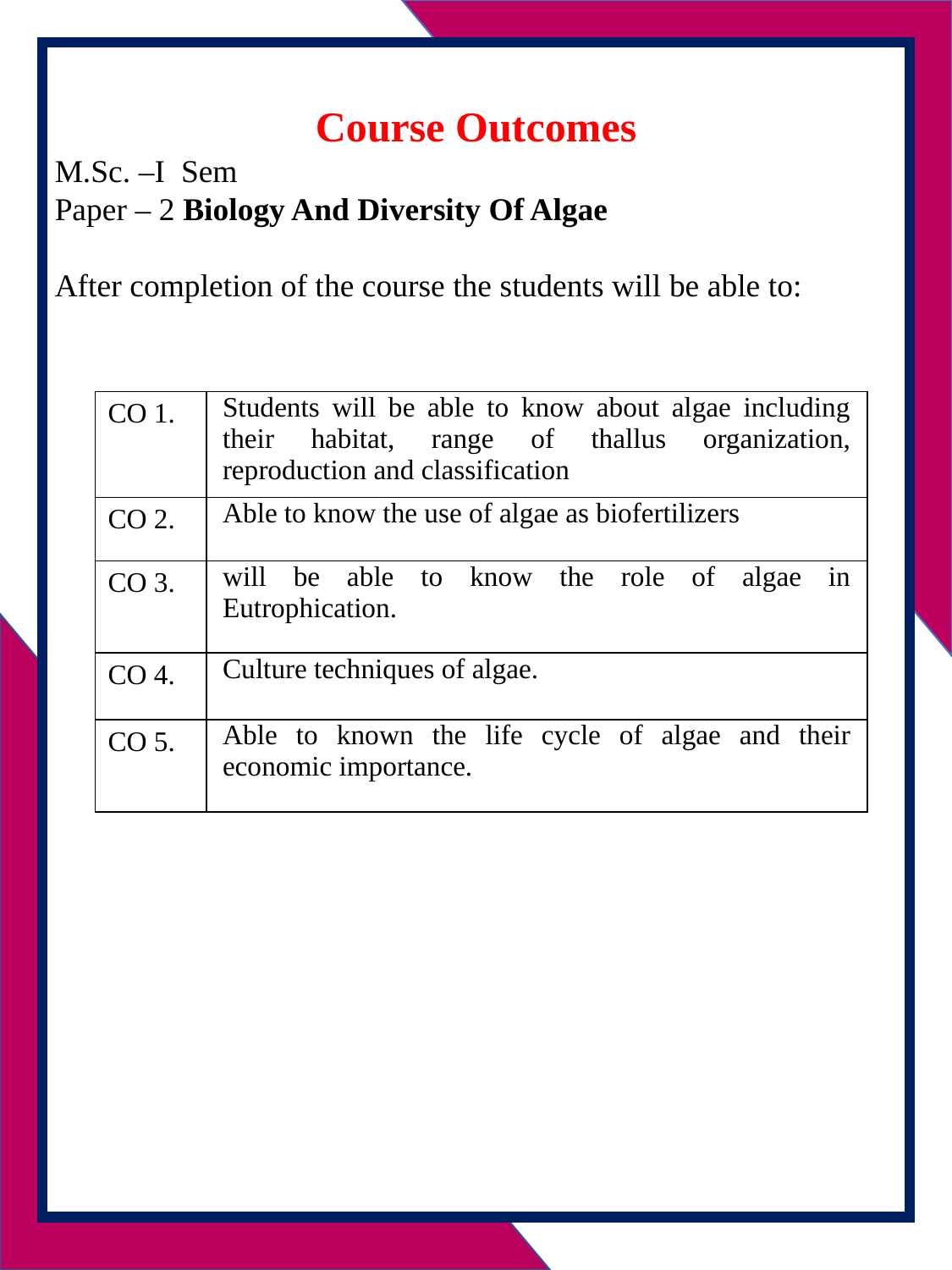

Course Outcomes
M.Sc. –I  Sem
Paper – 2 Biology And Diversity Of Algae

After completion of the course the students will be able to:

| CO 1. | Students will be able to know about algae including their habitat, range of thallus organization, reproduction and classification |
| --- | --- |
| CO 2. | Able to know the use of algae as biofertilizers |
| CO 3. | will be able to know the role of algae in Eutrophication. |
| CO 4. | Culture techniques of algae. |
| CO 5. | Able to known the life cycle of algae and their economic importance. |